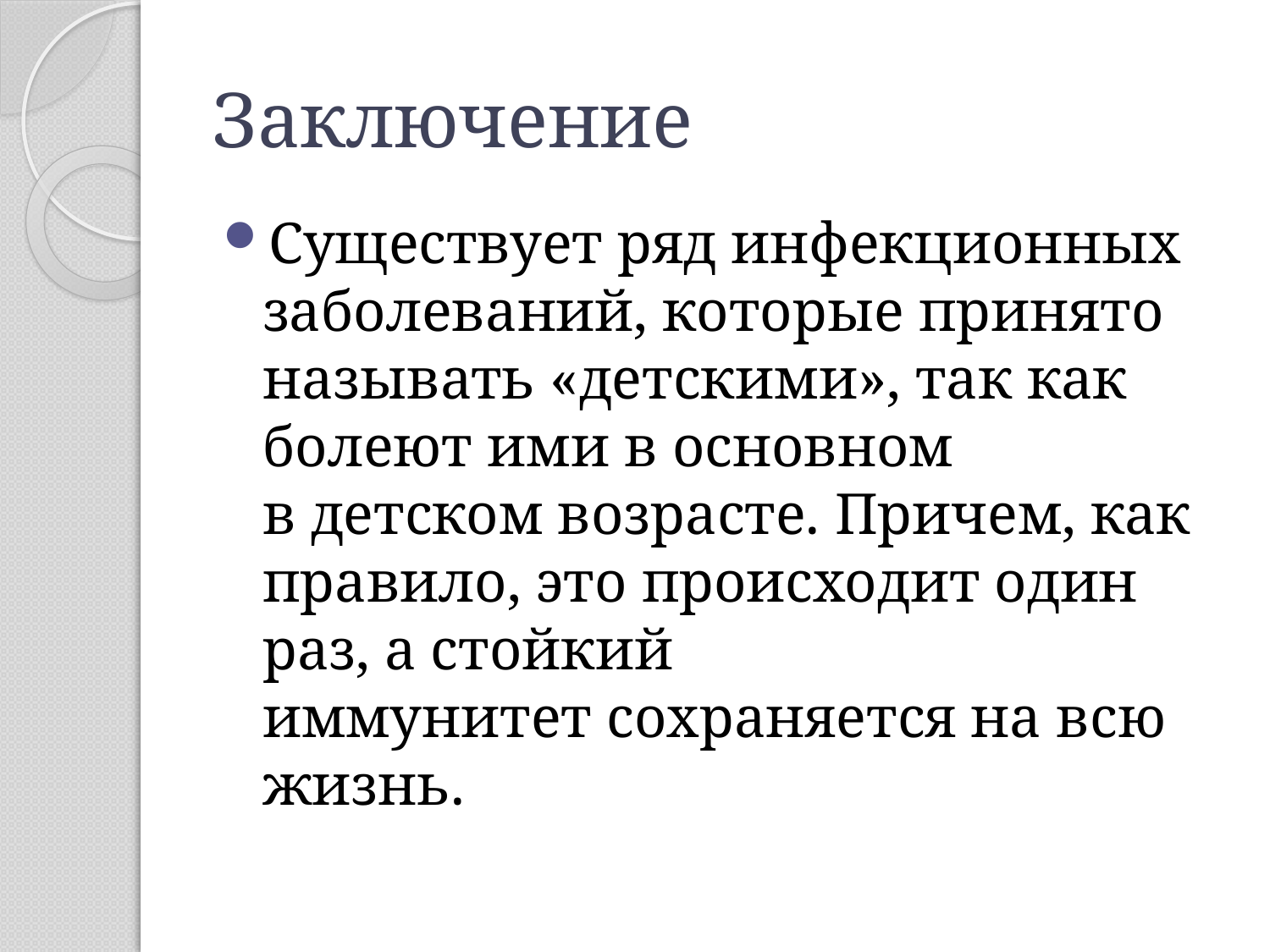

# Заключение
Существует ряд инфекционных заболеваний, которые принято называть «детскими», так как болеют ими в основном в детском возрасте. Причем, как правило, это происходит один раз, а стойкий иммунитет сохраняется на всю жизнь.